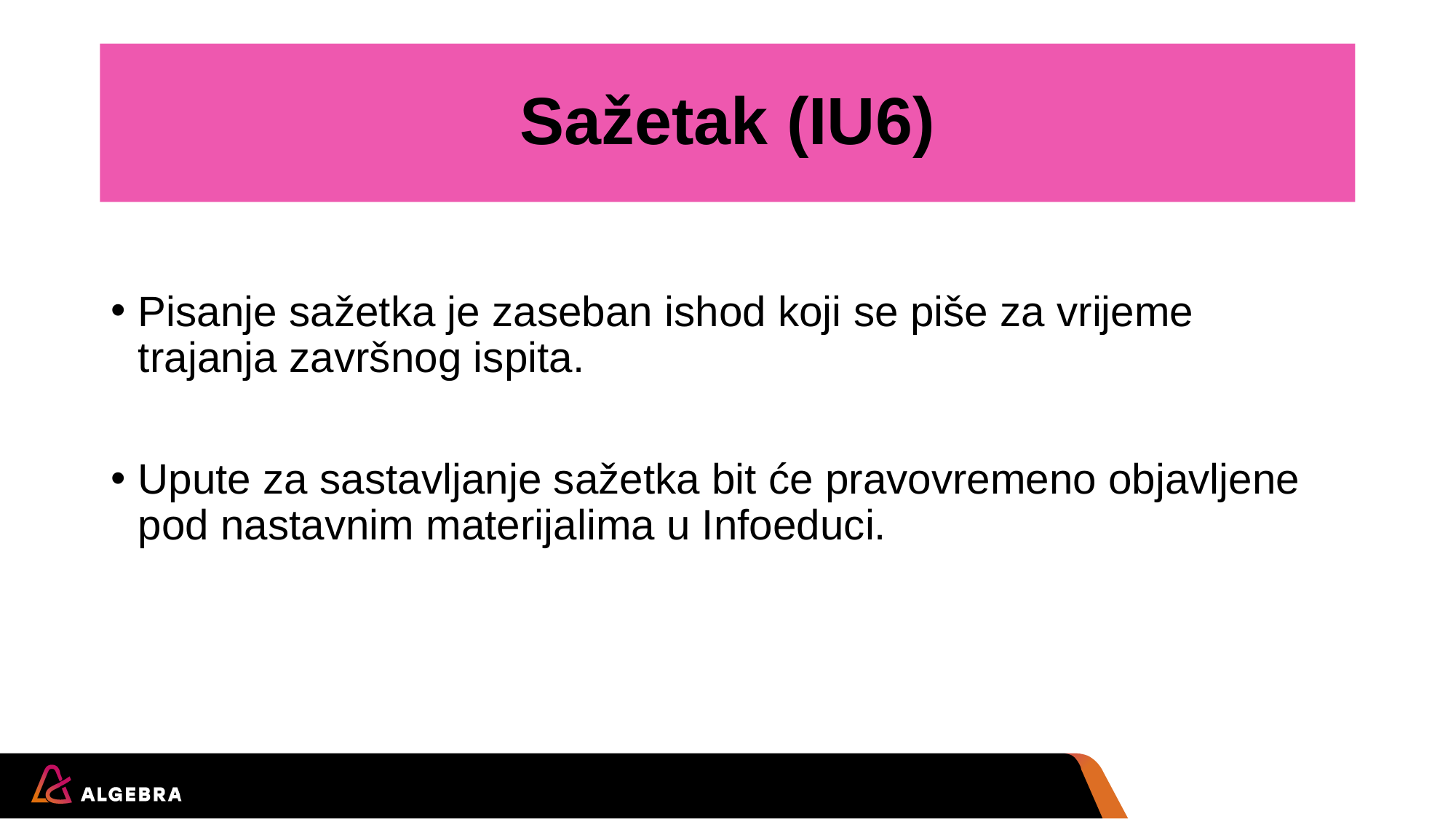

# Sažetak (IU6)

Pisanje sažetka je zaseban ishod koji se piše za vrijeme trajanja završnog ispita.

Upute za sastavljanje sažetka bit će pravovremeno objavljene pod nastavnim materijalima u Infoeduci.​